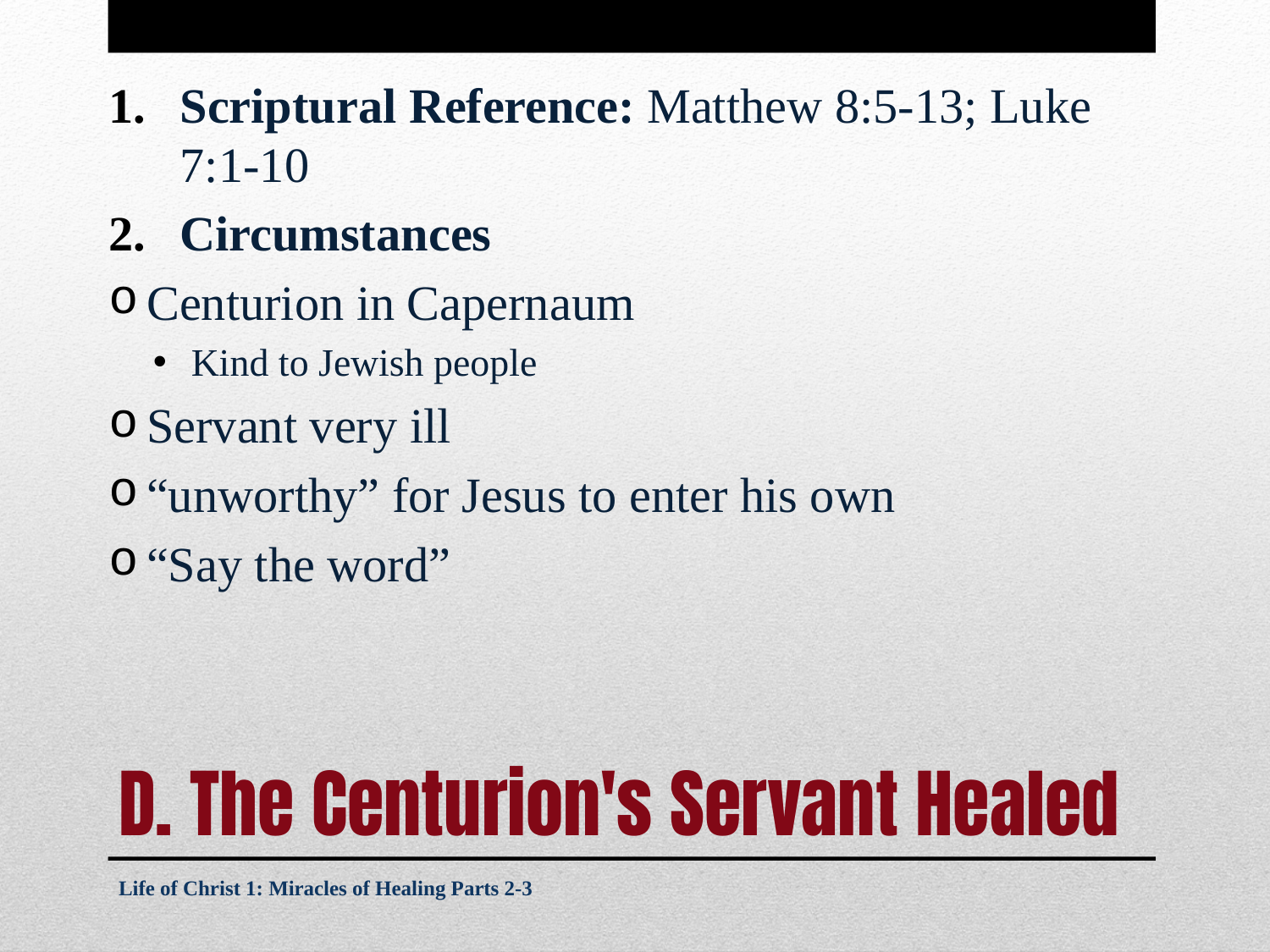

Scriptural Reference: Matthew 8:5-13; Luke 7:1-10
Circumstances
Centurion in Capernaum
Kind to Jewish people
Servant very ill
“unworthy” for Jesus to enter his own
“Say the word”
# D. The Centurion's Servant Healed
Life of Christ 1: Miracles of Healing Parts 2-3